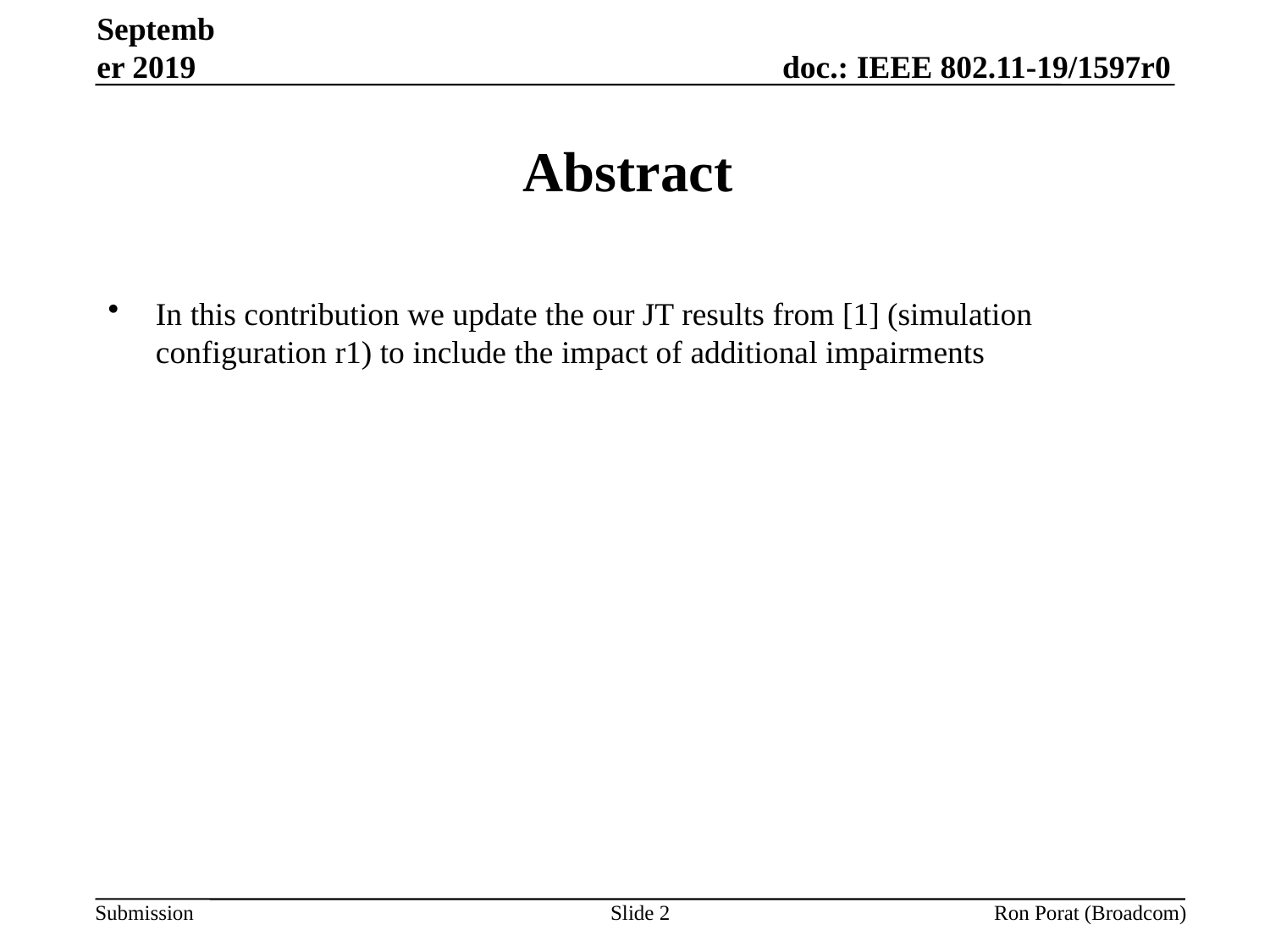

September 2019
# Abstract

In this contribution we update the our JT results from [1] (simulation configuration r1) to include the impact of additional impairments
Slide 2
Ron Porat (Broadcom)